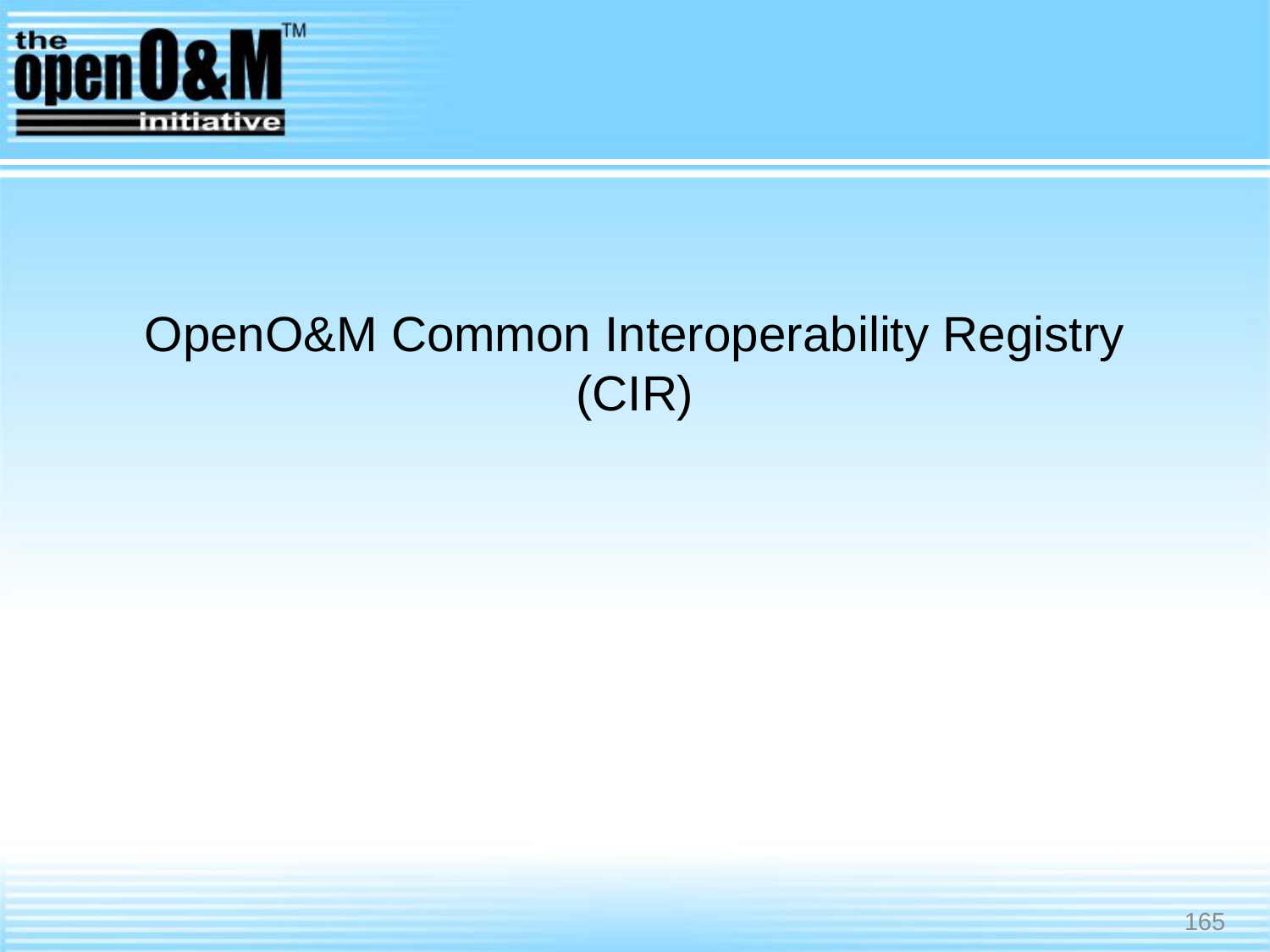

# OpenO&M Common Interoperability Registry (CIR)

165